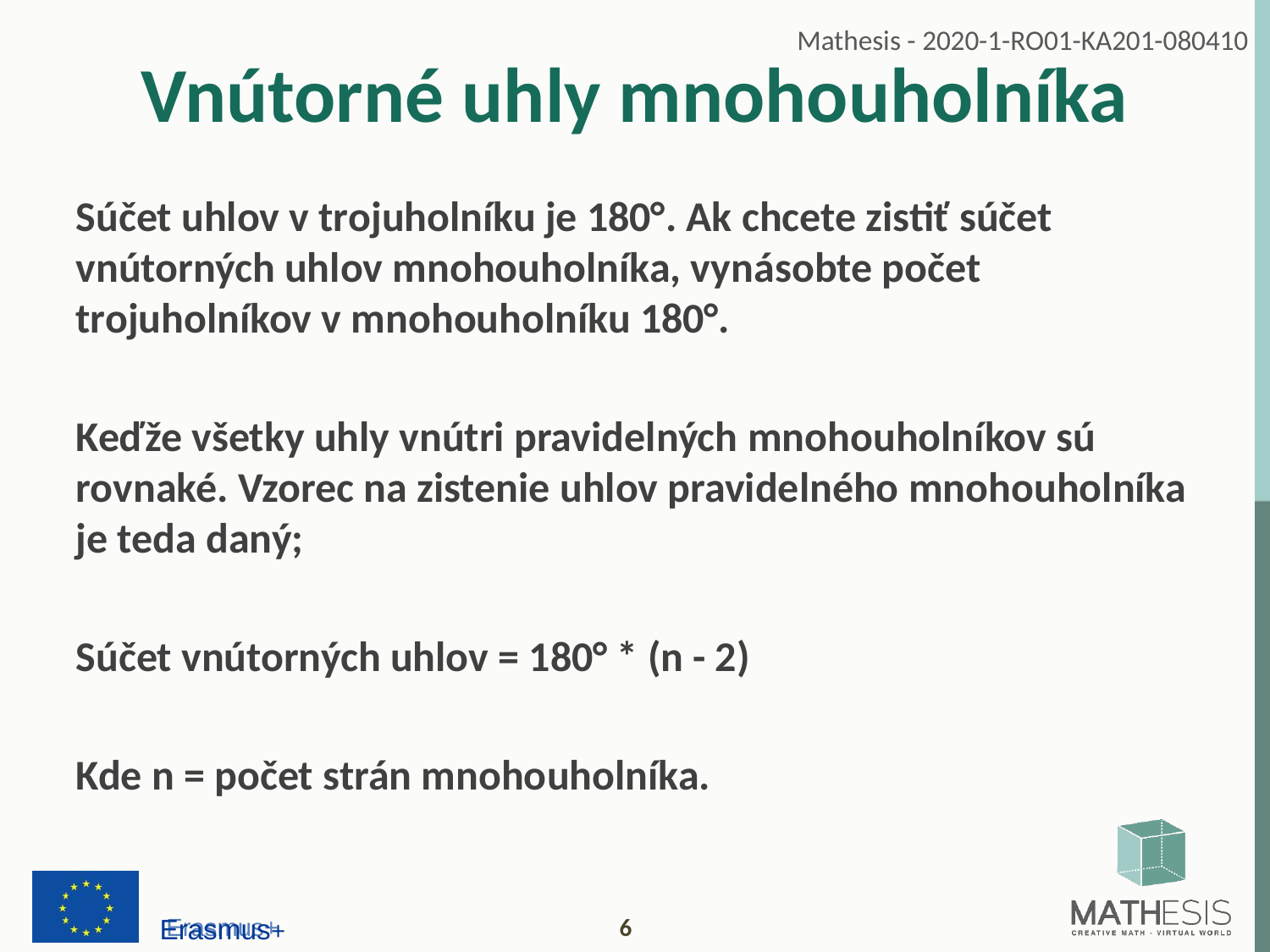

# Vnútorné uhly mnohouholníka
Súčet uhlov v trojuholníku je 180°. Ak chcete zistiť súčet vnútorných uhlov mnohouholníka, vynásobte počet trojuholníkov v mnohouholníku 180°.

Keďže všetky uhly vnútri pravidelných mnohouholníkov sú rovnaké. Vzorec na zistenie uhlov pravidelného mnohouholníka je teda daný;

Súčet vnútorných uhlov = 180° * (n - 2)

Kde n = počet strán mnohouholníka.